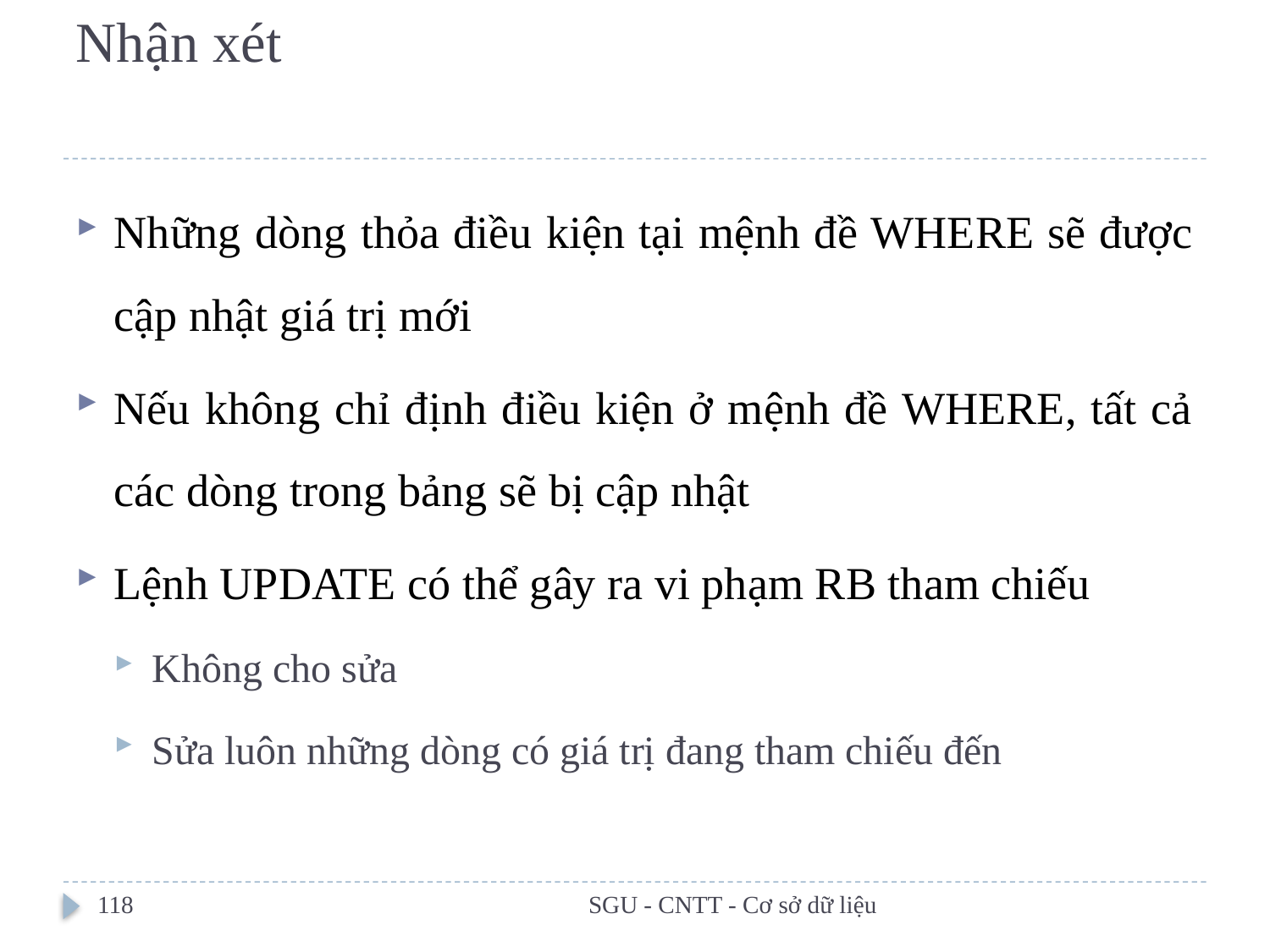

# Nhận xét
Những dòng thỏa điều kiện tại mệnh đề WHERE sẽ được cập nhật giá trị mới
Nếu không chỉ định điều kiện ở mệnh đề WHERE, tất cả các dòng trong bảng sẽ bị cập nhật
Lệnh UPDATE có thể gây ra vi phạm RB tham chiếu
Không cho sửa
Sửa luôn những dòng có giá trị đang tham chiếu đến

118
SGU - CNTT - Cơ sở dữ liệu